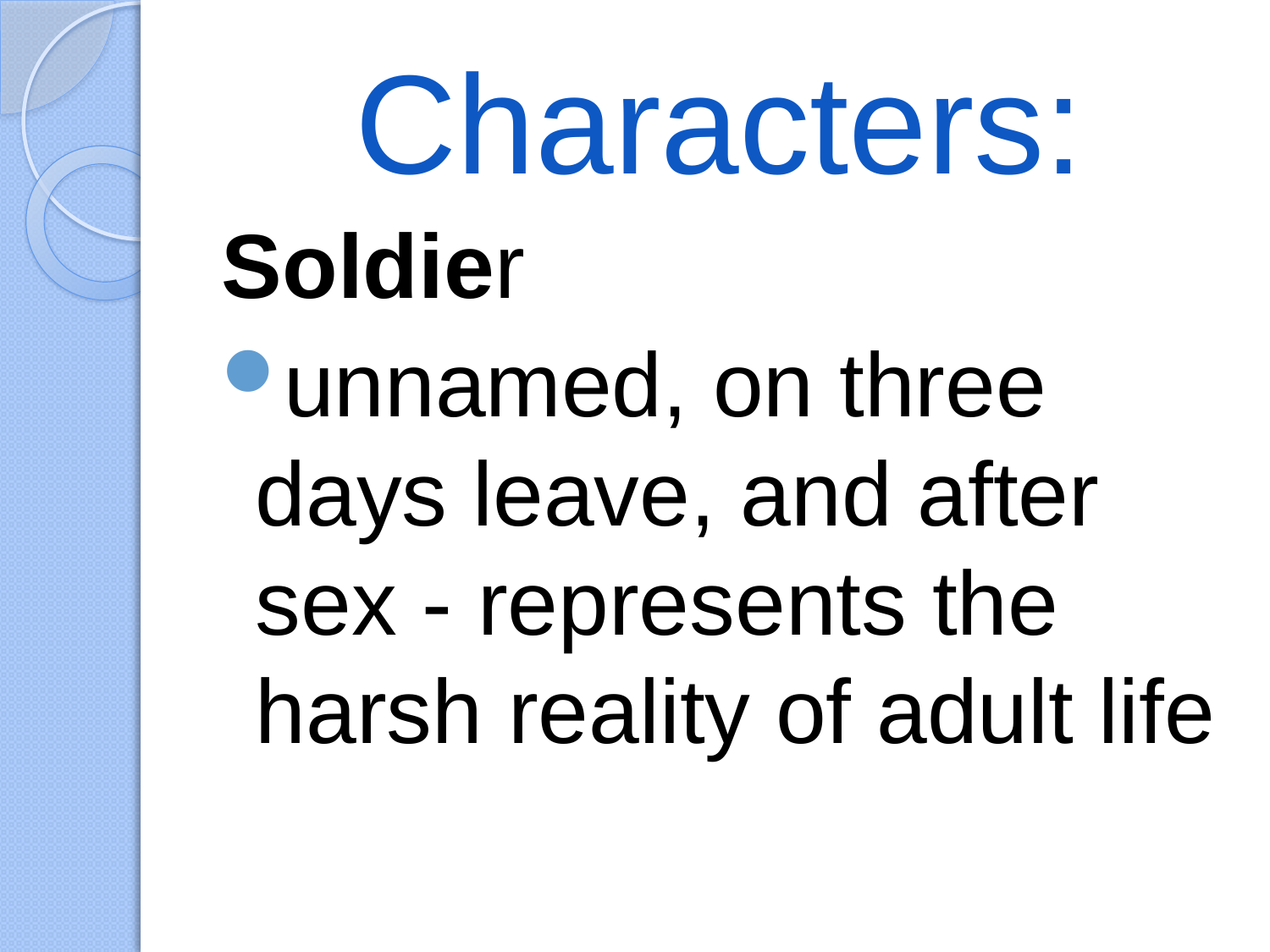

# Characters:
Soldier
unnamed, on three days leave, and after sex - represents the harsh reality of adult life